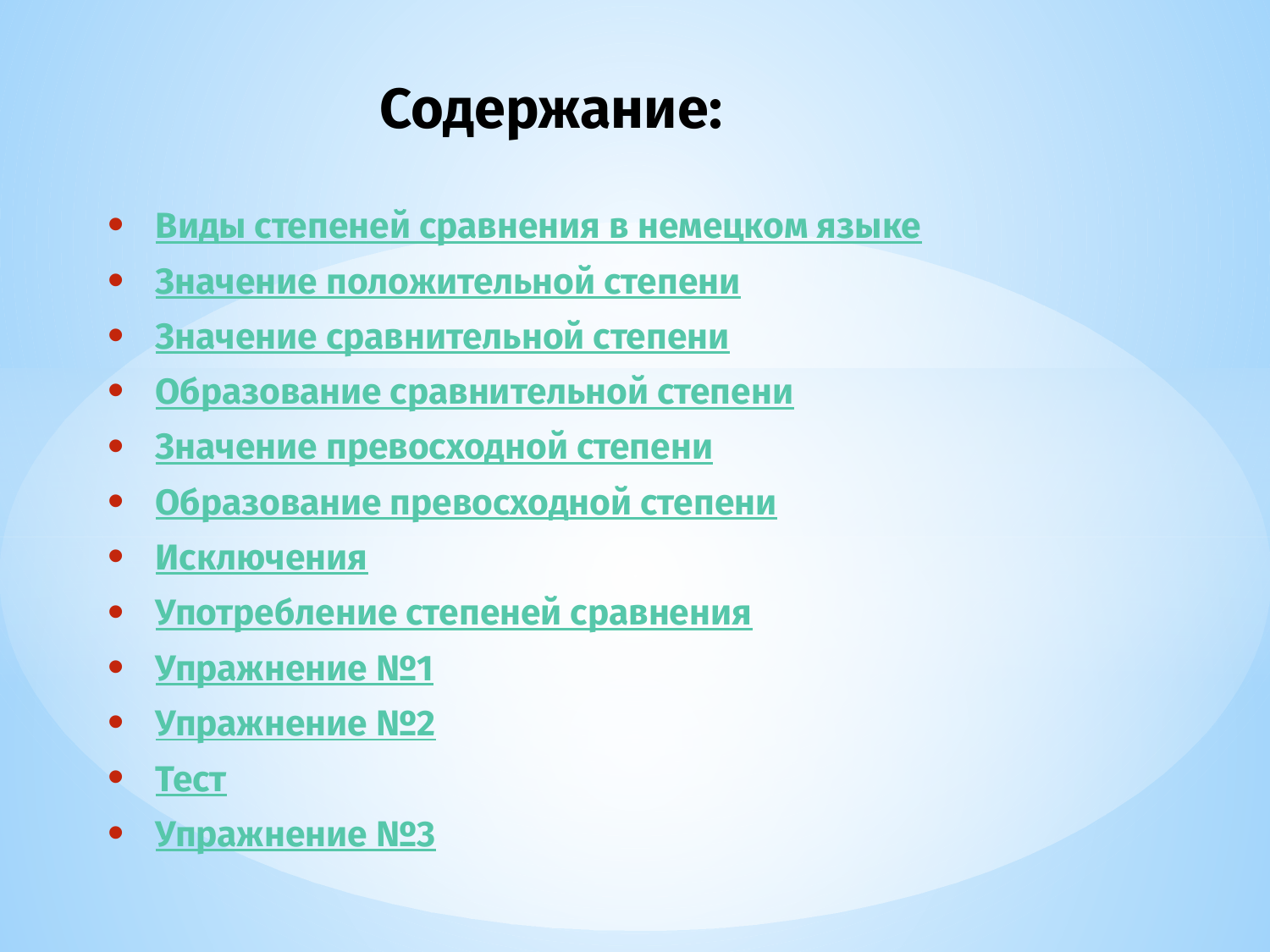

# Содержание:
Виды степеней сравнения в немецком языке
Значение положительной степени
Значение сравнительной степени
Образование сравнительной степени
Значение превосходной степени
Образование превосходной степени
Исключения
Употребление степеней сравнения
Упражнение №1
Упражнение №2
Тест
Упражнение №3